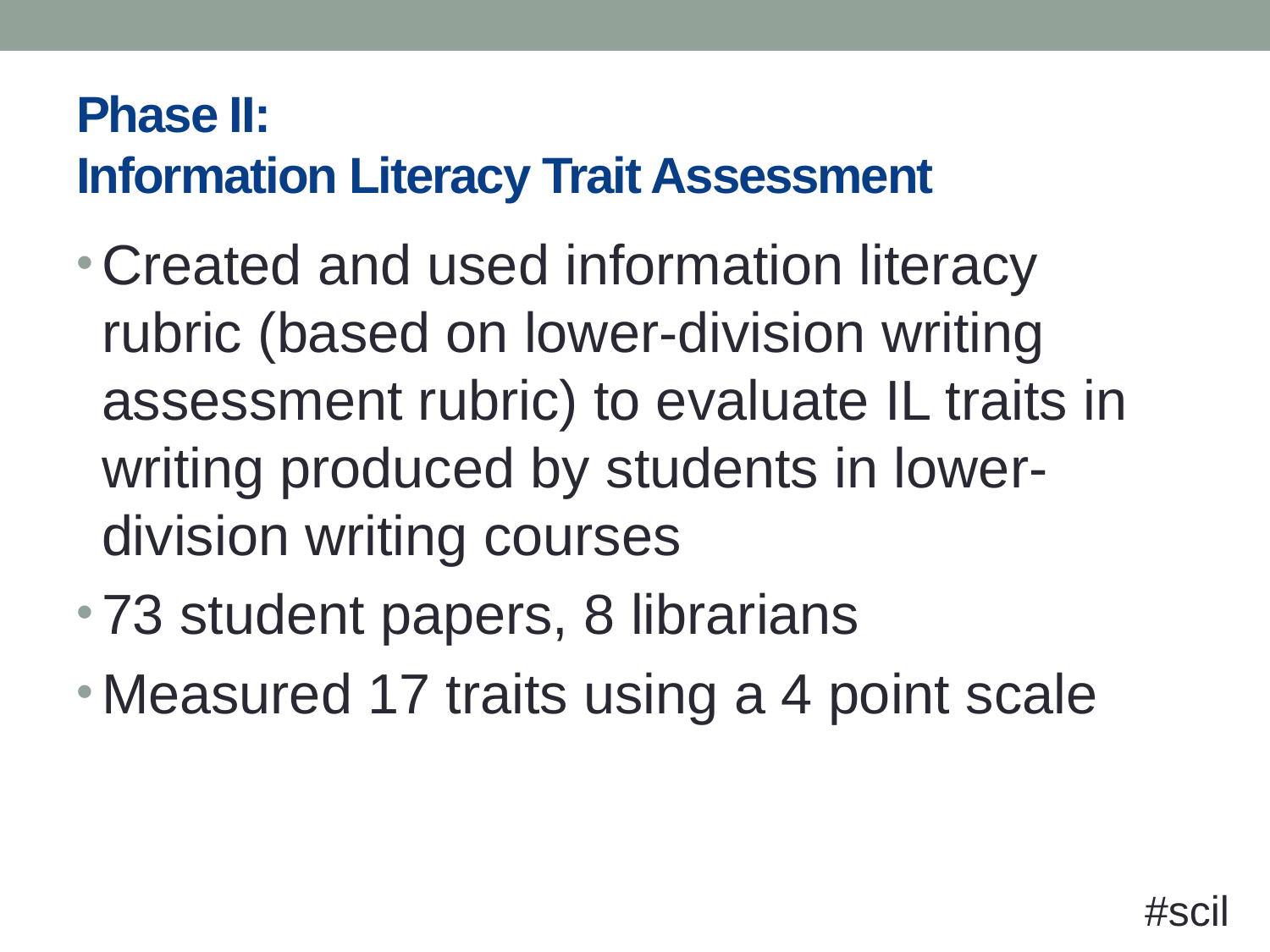

# Phase II: Information Literacy Trait Assessment
Created and used information literacy rubric (based on lower-division writing assessment rubric) to evaluate IL traits in writing produced by students in lower-division writing courses
73 student papers, 8 librarians
Measured 17 traits using a 4 point scale

#scil